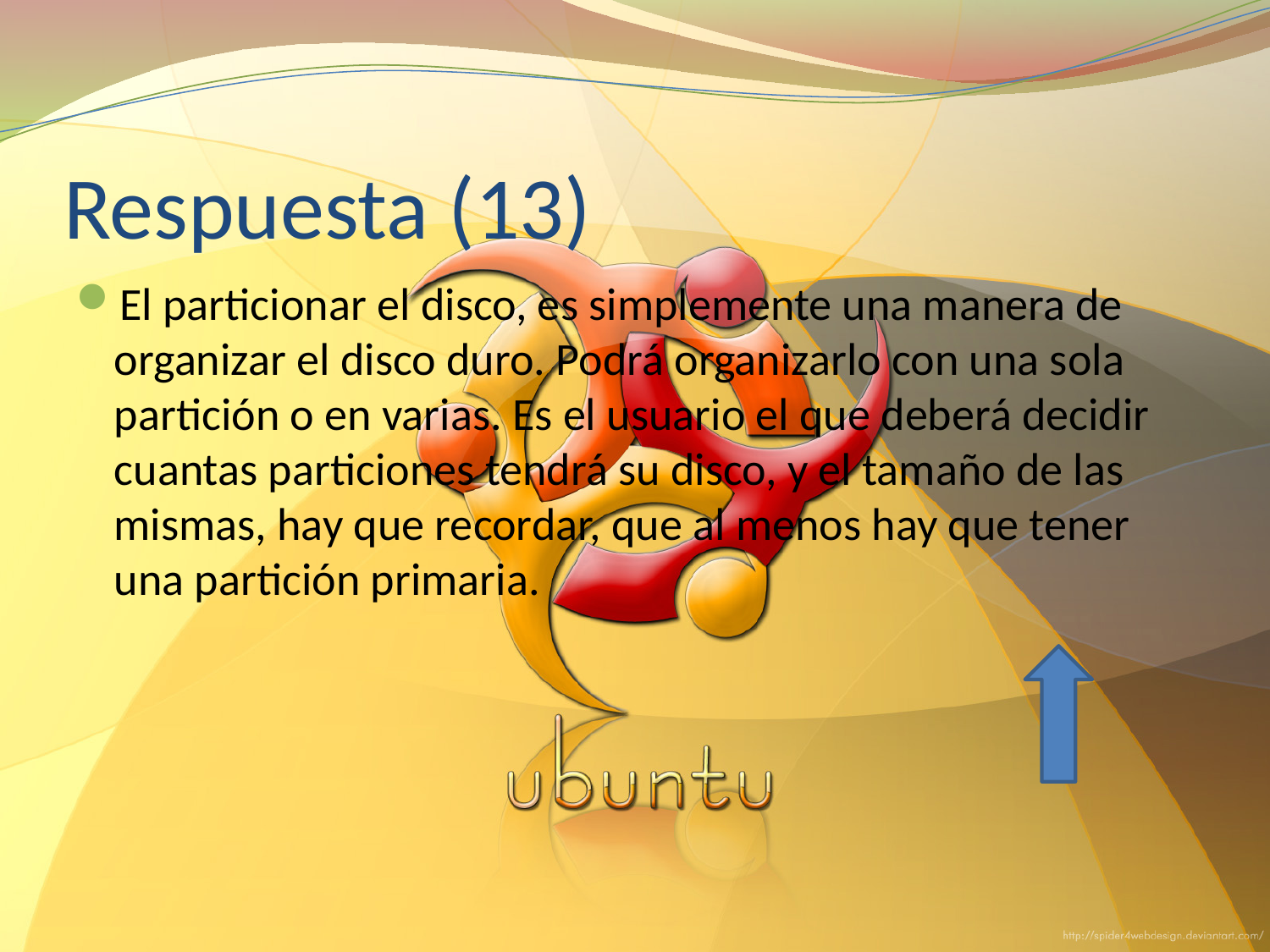

# Respuesta (13)
El particionar el disco, es simplemente una manera de organizar el disco duro. Podrá organizarlo con una sola partición o en varias. Es el usuario el que deberá decidir cuantas particiones tendrá su disco, y el tamaño de las mismas, hay que recordar, que al menos hay que tener una partición primaria.